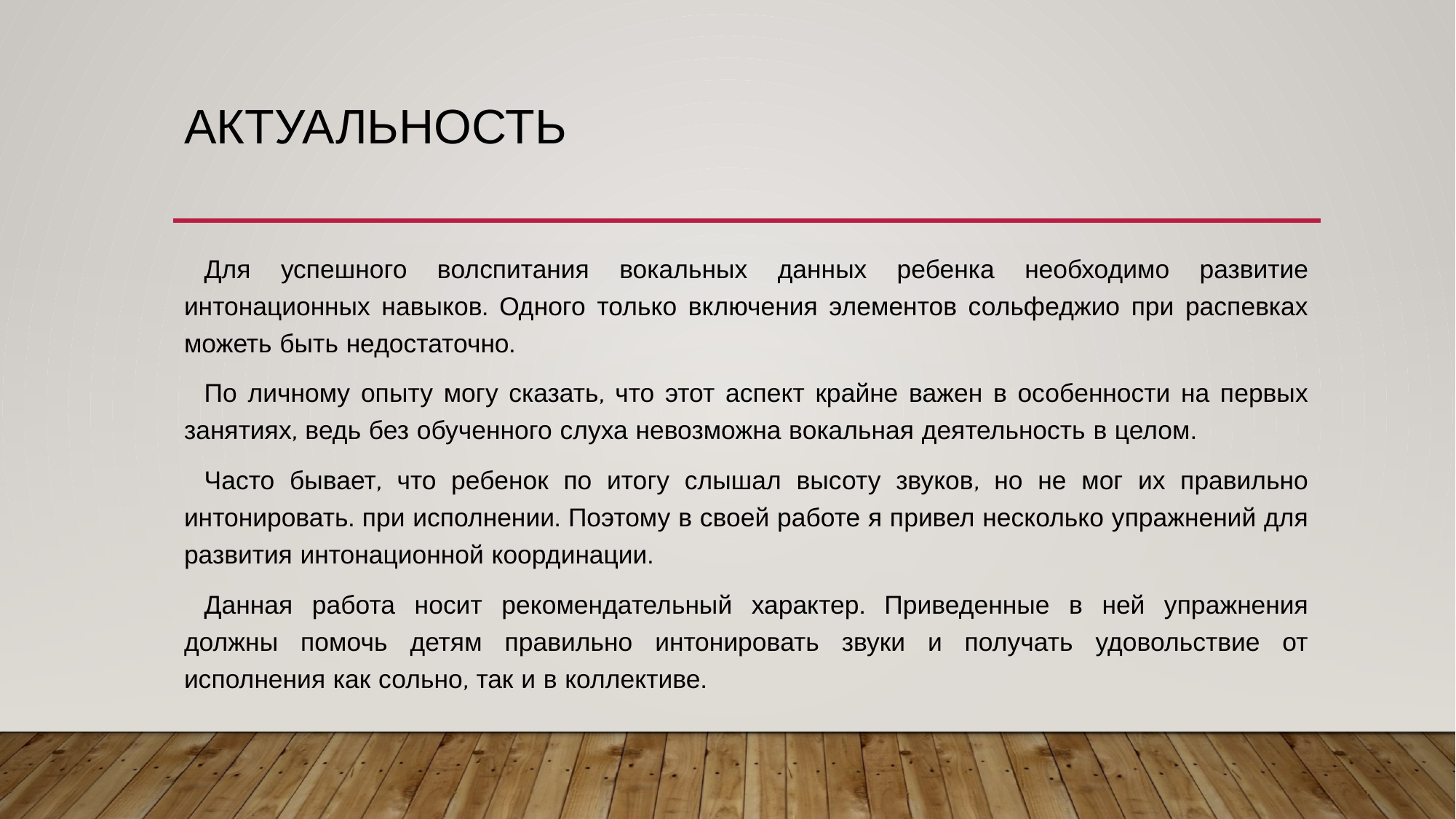

# Актуальность
Для успешного волспитания вокальных данных ребенка необходимо развитие интонационных навыков. Одного только включения элементов сольфеджио при распевках можеть быть недостаточно.
По личному опыту могу сказать, что этот аспект крайне важен в особенности на первых занятиях, ведь без обученного слуха невозможна вокальная деятельность в целом.
Часто бывает, что ребенок по итогу слышал высоту звуков, но не мог их правильно интонировать. при исполнении. Поэтому в своей работе я привел несколько упражнений для развития интонационной координации.
Данная работа носит рекомендательный характер. Приведенные в ней упражнения должны помочь детям правильно интонировать звуки и получать удовольствие от исполнения как сольно, так и в коллективе.